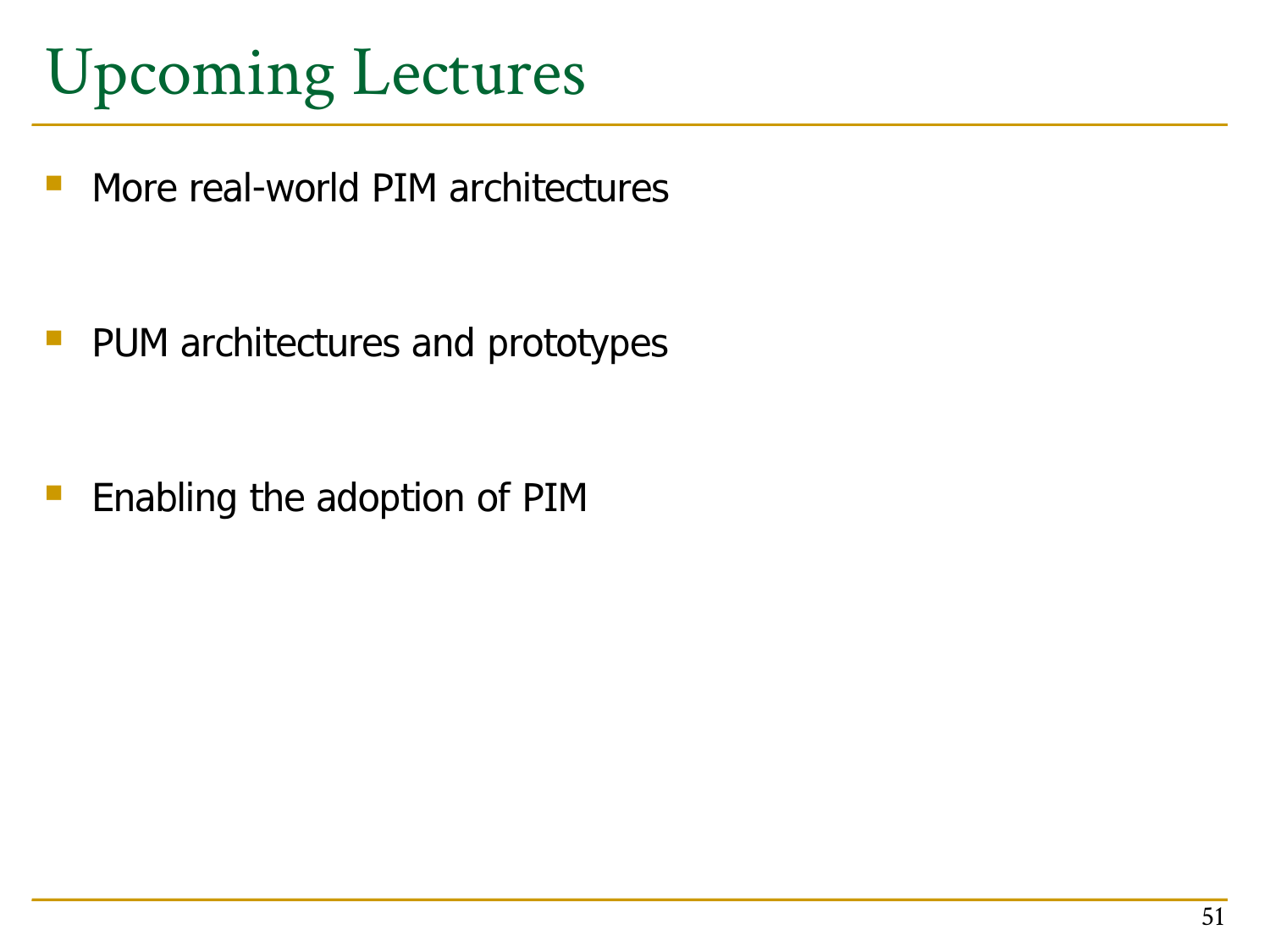

# Upcoming Lectures
More real-world PIM architectures

PUM architectures and prototypes

Enabling the adoption of PIM

51